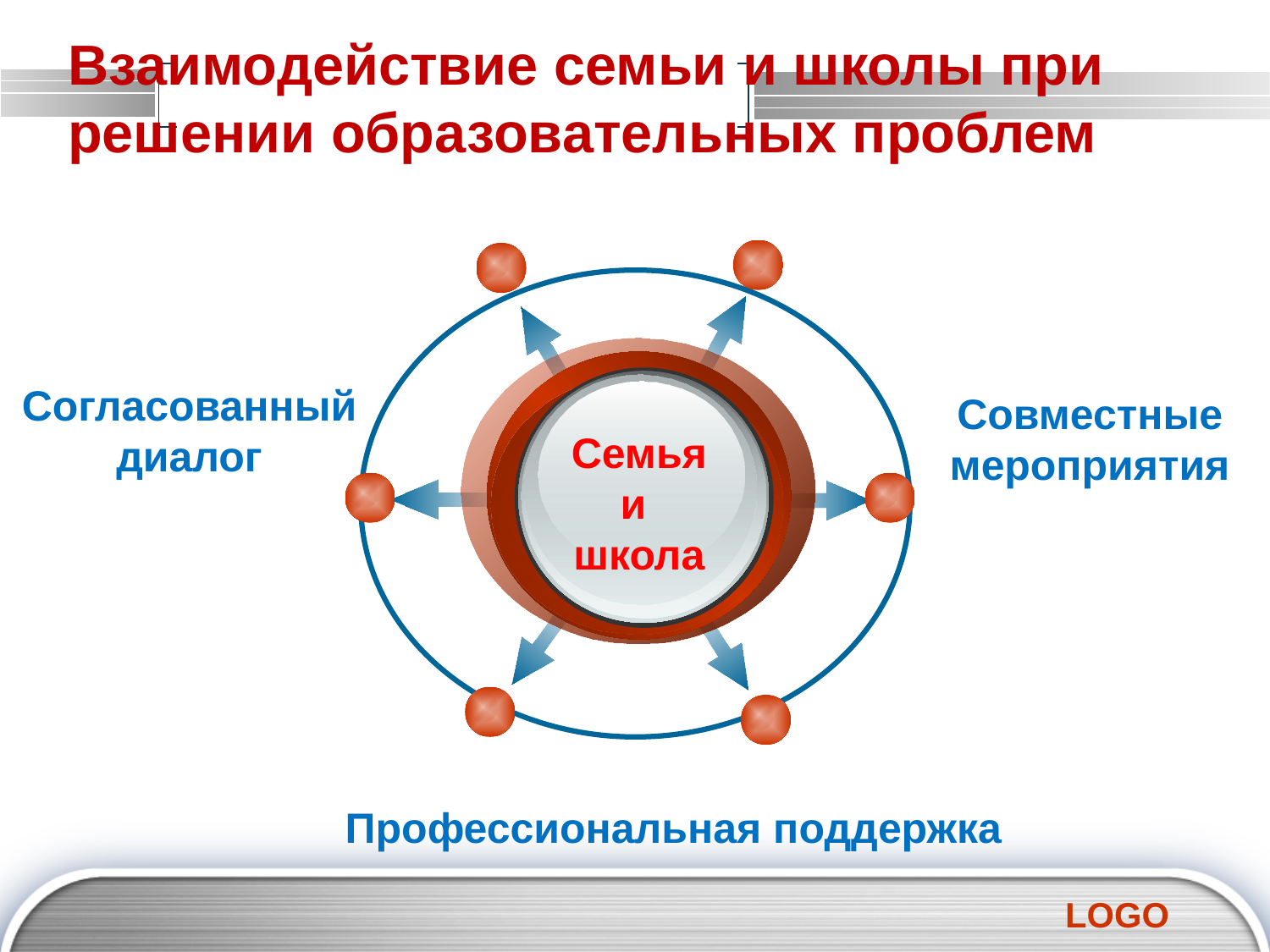

# Взаимодействие семьи и школы при решении образовательных проблем

Согласованный диалог

Совместные мероприятия
Семья
и
школа

Профессиональная поддержка